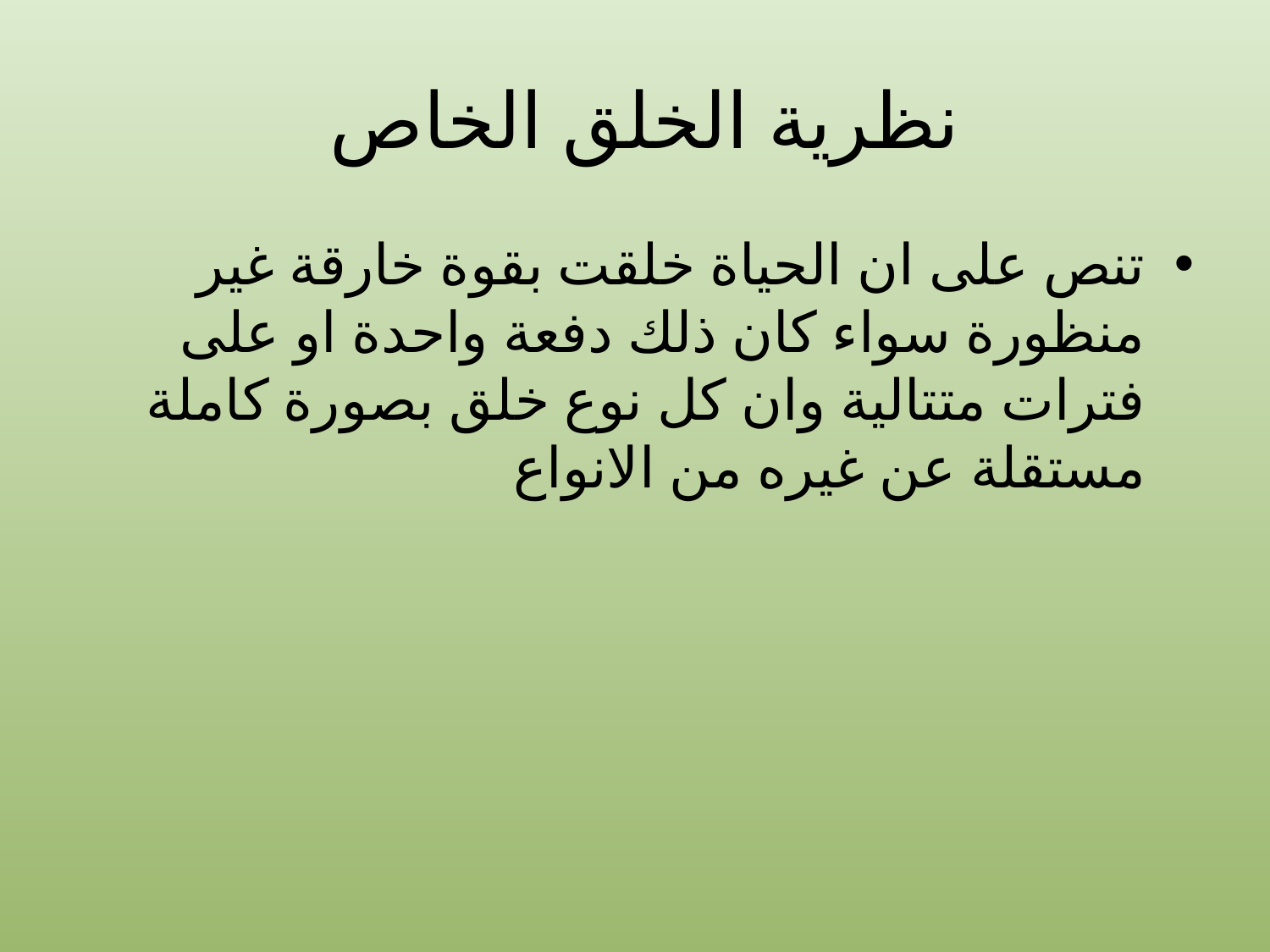

# نظرية الخلق الخاص
تنص على ان الحياة خلقت بقوة خارقة غير منظورة سواء كان ذلك دفعة واحدة او على فترات متتالية وان كل نوع خلق بصورة كاملة مستقلة عن غيره من الانواع